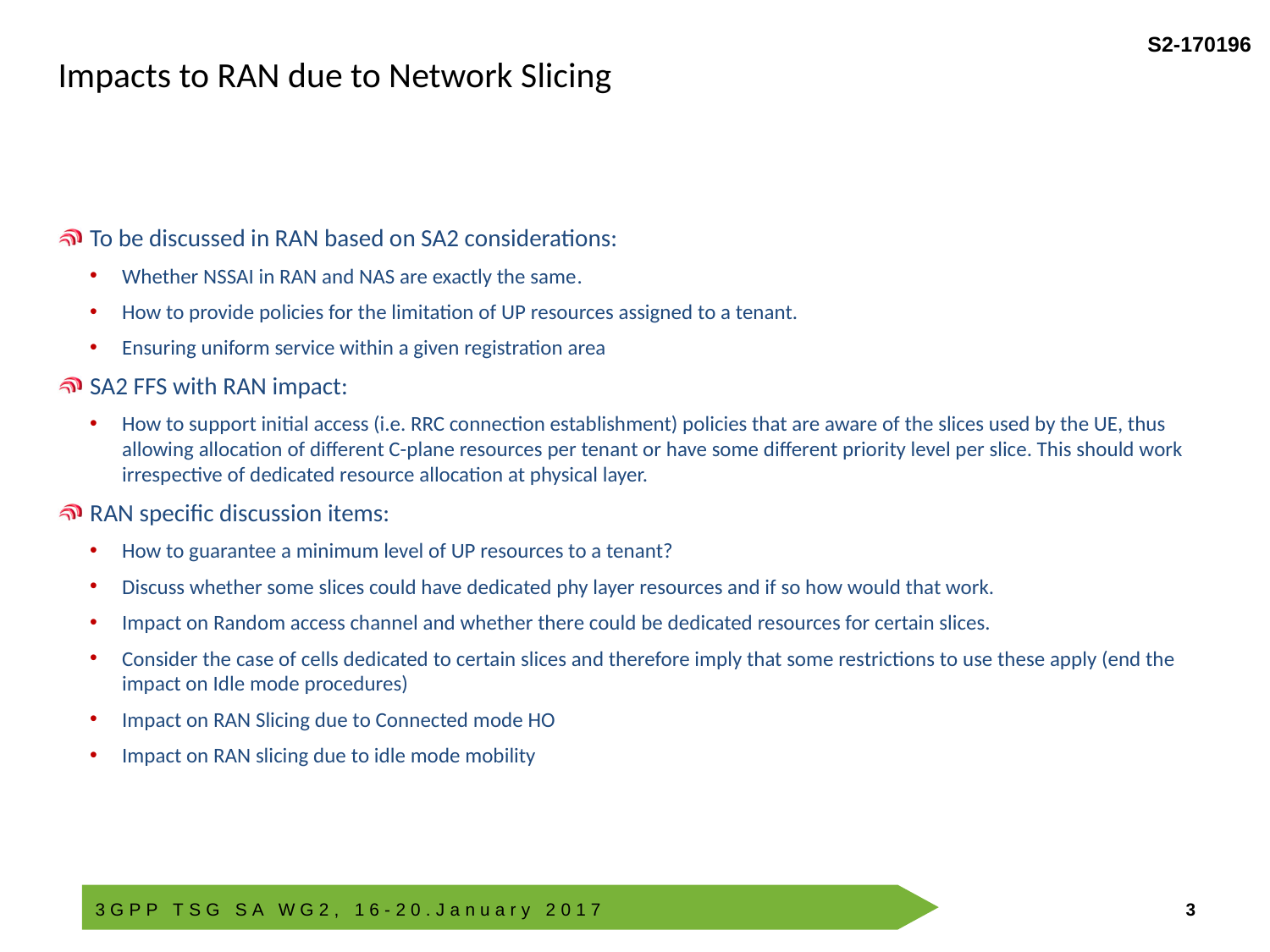

Impacts to RAN due to Network Slicing
To be discussed in RAN based on SA2 considerations:
Whether NSSAI in RAN and NAS are exactly the same.
How to provide policies for the limitation of UP resources assigned to a tenant.
Ensuring uniform service within a given registration area
SA2 FFS with RAN impact:
How to support initial access (i.e. RRC connection establishment) policies that are aware of the slices used by the UE, thus allowing allocation of different C-plane resources per tenant or have some different priority level per slice. This should work irrespective of dedicated resource allocation at physical layer.
RAN specific discussion items:
How to guarantee a minimum level of UP resources to a tenant?
Discuss whether some slices could have dedicated phy layer resources and if so how would that work.
Impact on Random access channel and whether there could be dedicated resources for certain slices.
Consider the case of cells dedicated to certain slices and therefore imply that some restrictions to use these apply (end the impact on Idle mode procedures)
Impact on RAN Slicing due to Connected mode HO
Impact on RAN slicing due to idle mode mobility